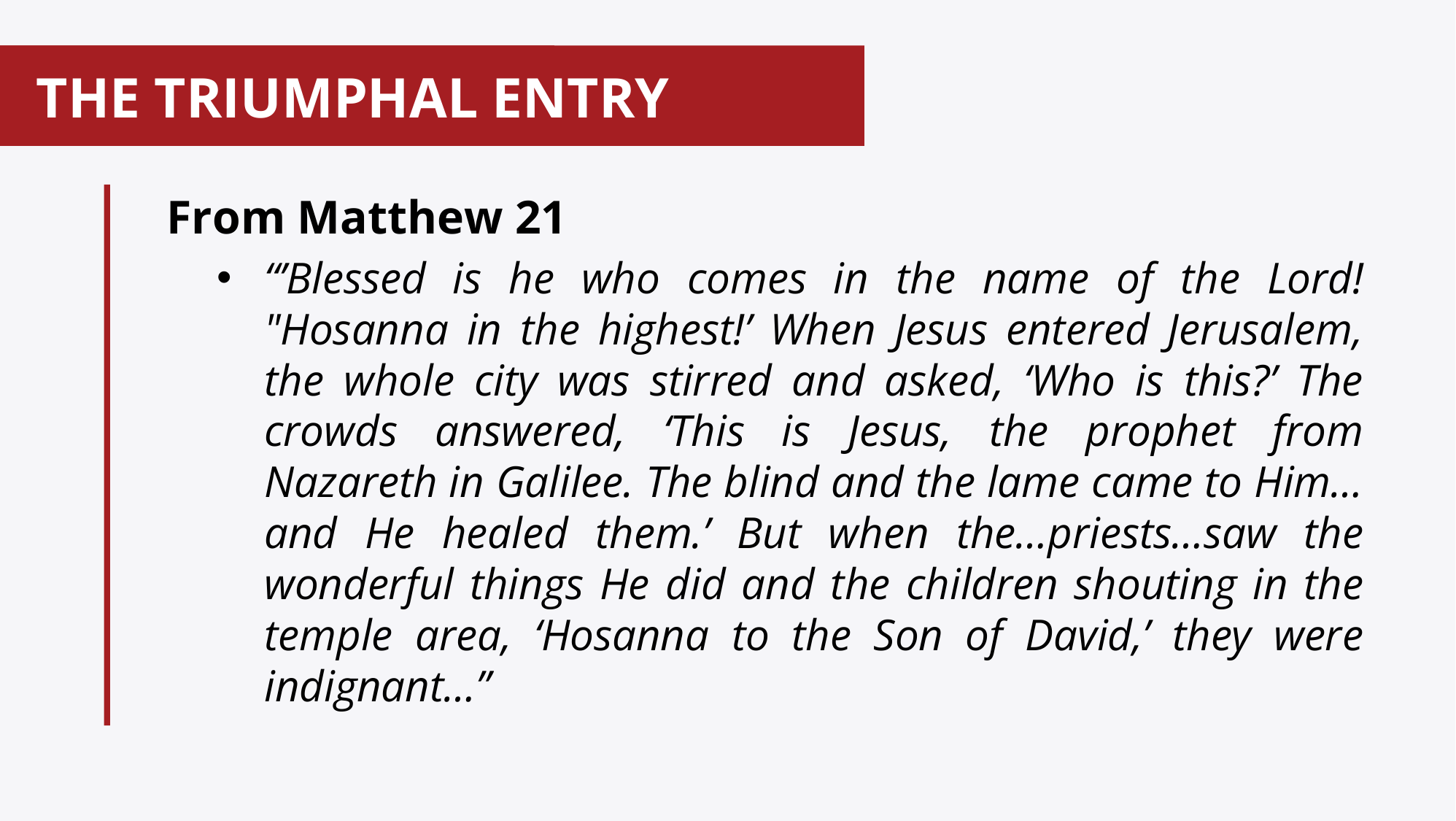

# THE TRIUMPHAL ENTRY
 From Matthew 21
“’Blessed is he who comes in the name of the Lord! "Hosanna in the highest!’ When Jesus entered Jerusalem, the whole city was stirred and asked, ‘Who is this?’ The crowds answered, ‘This is Jesus, the prophet from Nazareth in Galilee. The blind and the lame came to Him… and He healed them.’ But when the…priests…saw the wonderful things He did and the children shouting in the temple area, ‘Hosanna to the Son of David,’ they were indignant…”